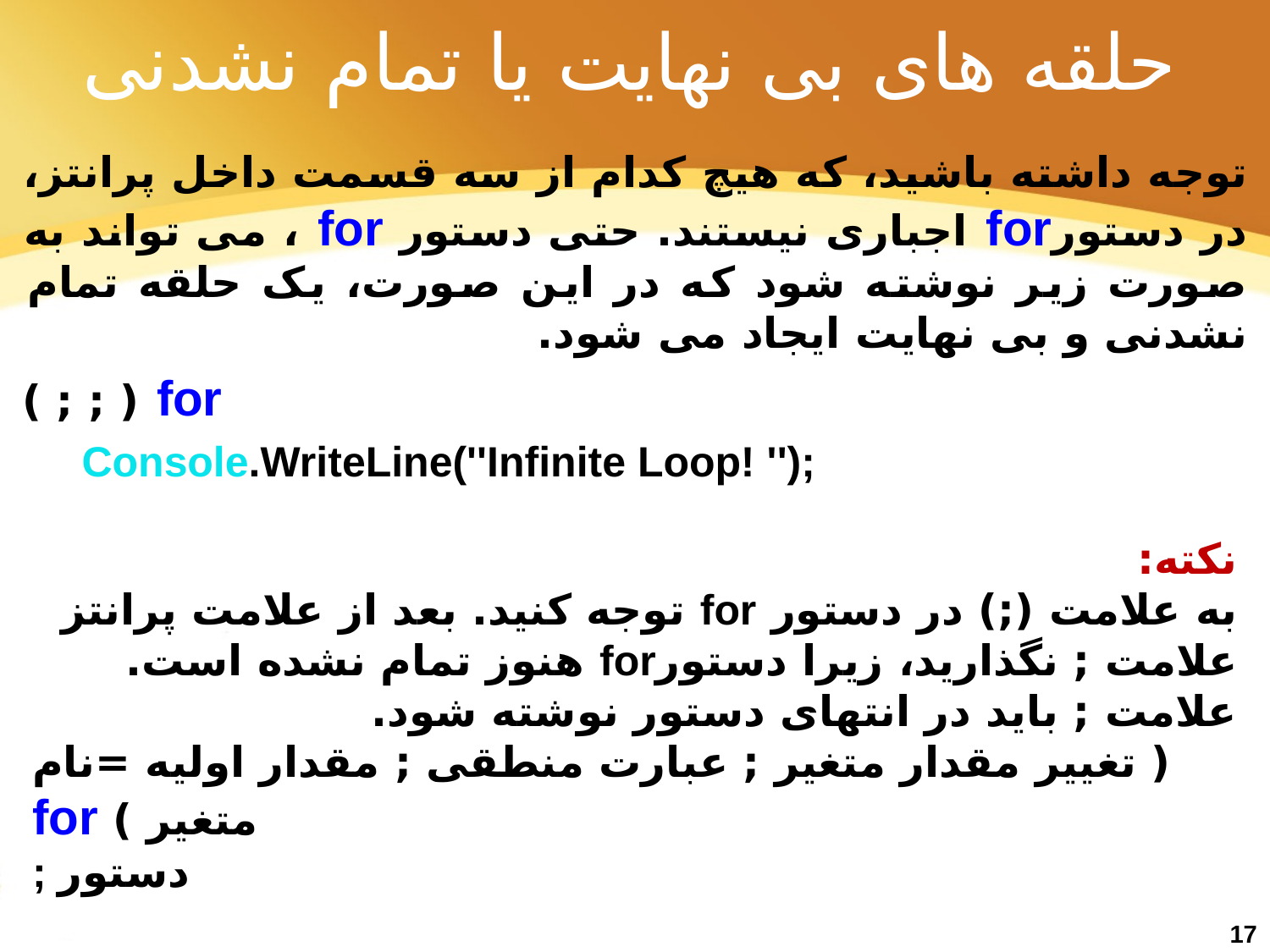

# حلقه های بی نهایت یا تمام نشدنی
توجه داشته باشید، که هیچ کدام از سه قسمت داخل پرانتز، در دستورfor اجباری نیستند. حتی دستور for ، می تواند به صورت زیر نوشته شود که در این صورت، یک حلقه تمام نشدنی و بی نهایت ایجاد می شود.
for ( ; ; )
     Console.WriteLine(''Infinite Loop! '');
نکته:
به علامت (;) در دستور for توجه کنید. بعد از علامت پرانتز علامت ; نگذارید، زیرا دستورfor هنوز تمام نشده است. علامت ; باید در انتهای دستور نوشته شود.
( تغییر مقدار متغیر ; عبارت منطقی ; مقدار اولیه =نام متغیر ) for
; دستور
17